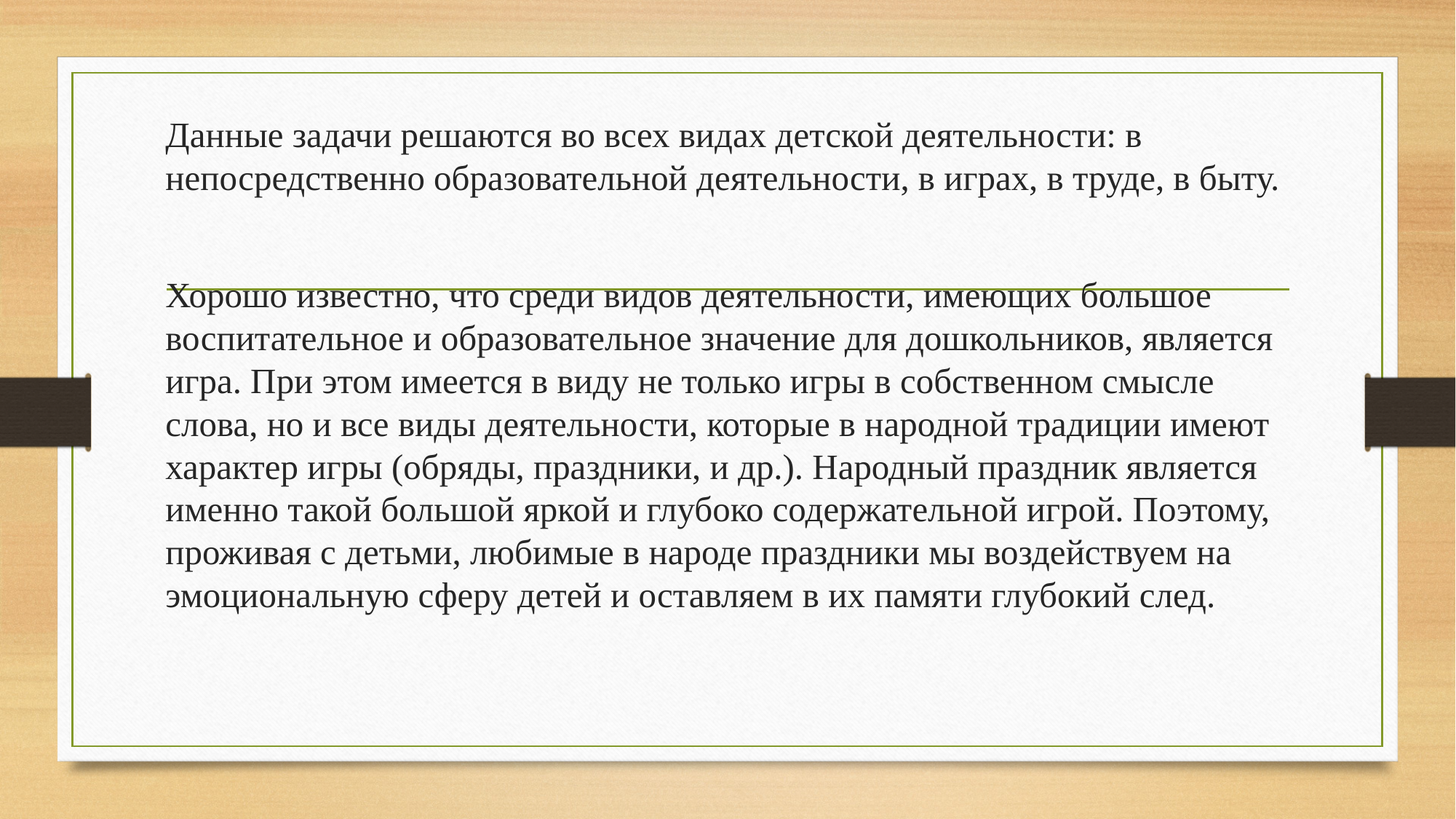

Данные задачи решаются во всех видах детской деятельности: в непосредственно образовательной деятельности, в играх, в труде, в быту.

Хорошо известно, что среди видов деятельности, имеющих большое воспитательное и образовательное значение для дошкольников, является игра. При этом имеется в виду не только игры в собственном смысле слова, но и все виды деятельности, которые в народной традиции имеют характер игры (обряды, праздники, и др.). Народный праздник является именно такой большой яркой и глубоко содержательной игрой. Поэтому, проживая с детьми, любимые в народе праздники мы воздействуем на эмоциональную сферу детей и оставляем в их памяти глубокий след.